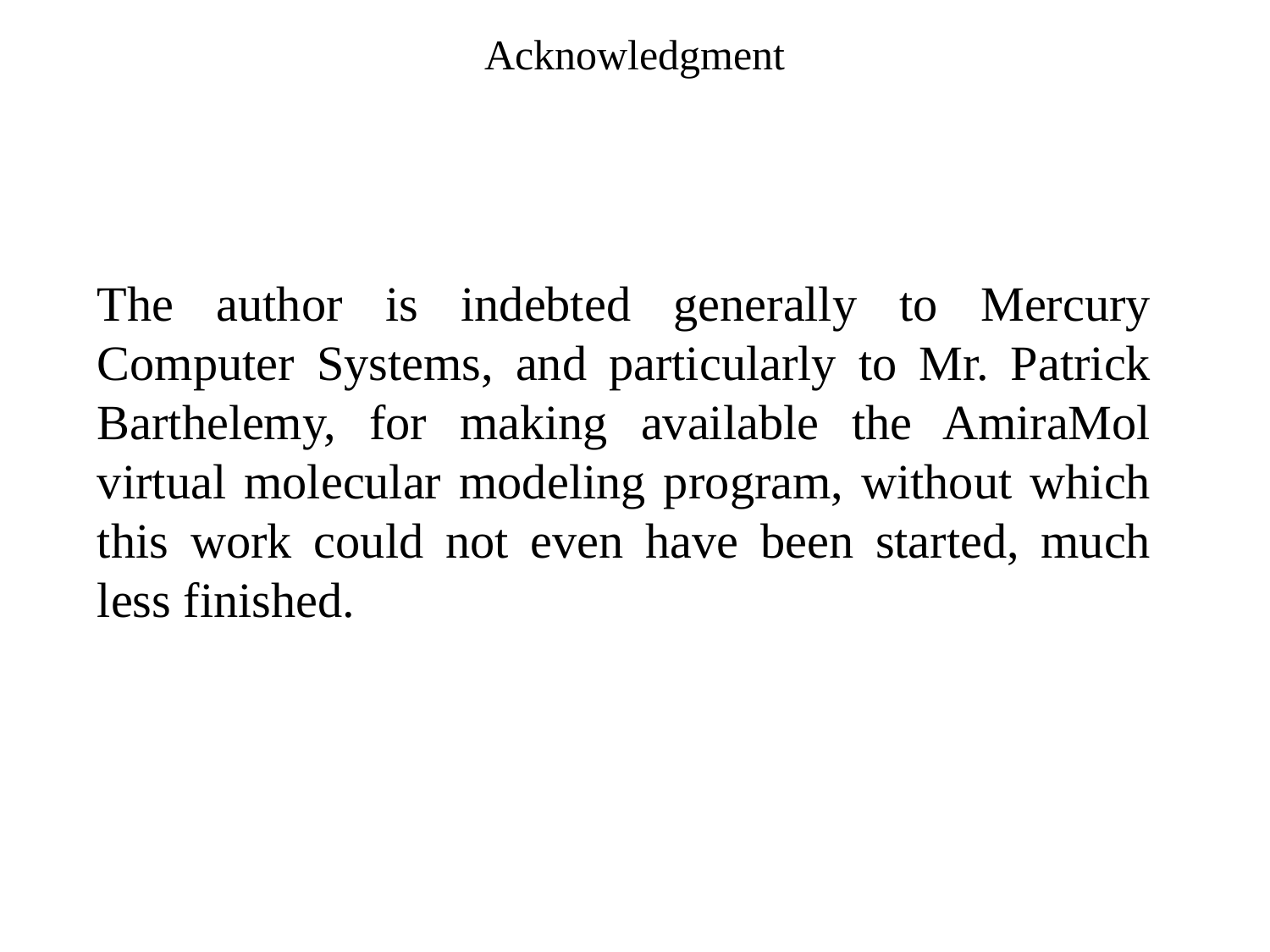

Acknowledgment
# The author is indebted generally to Mercury Computer Systems, and particularly to Mr. Patrick Barthelemy, for making available the AmiraMol virtual molecular modeling program, without which this work could not even have been started, much less finished.